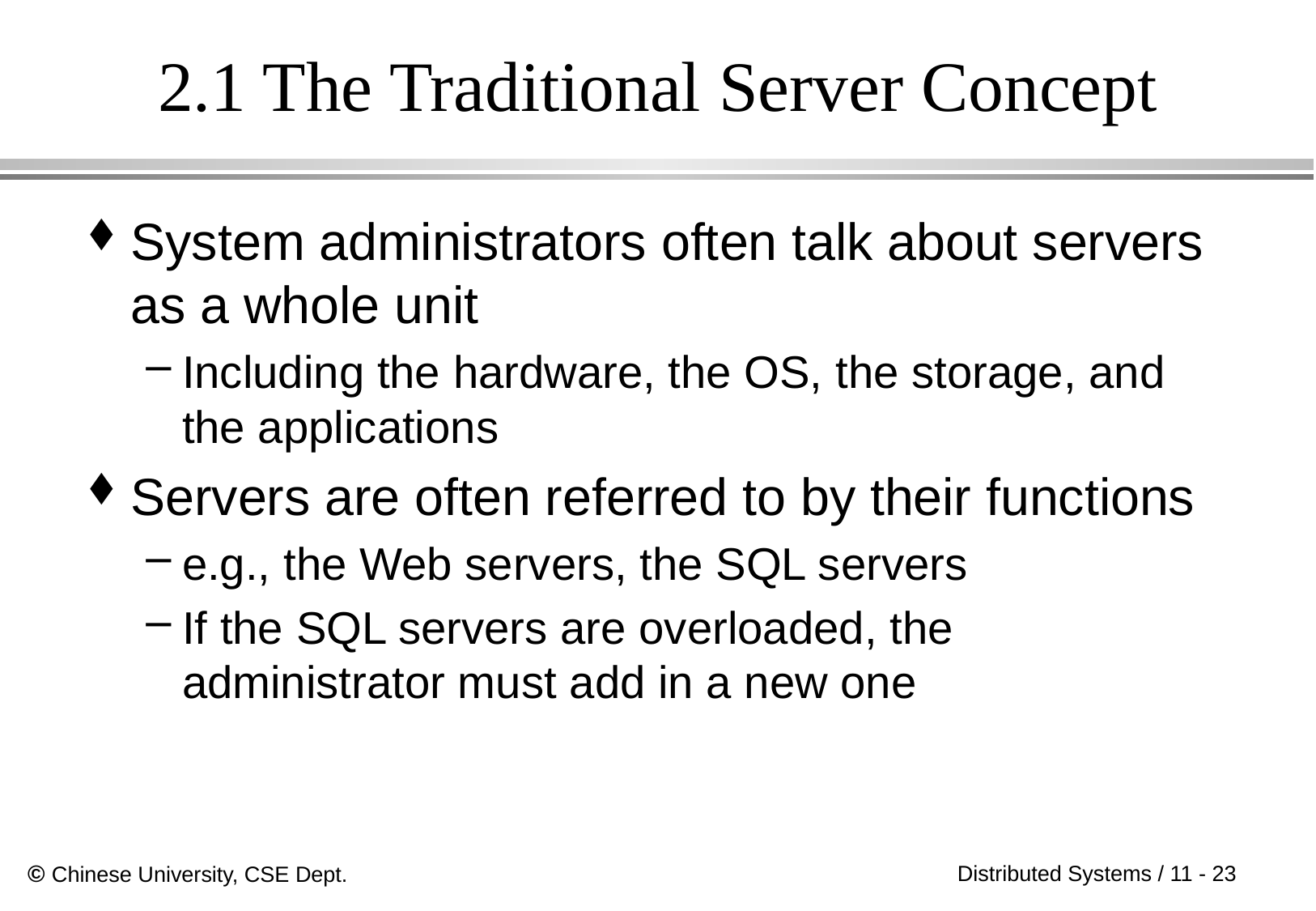

# 2.1 The Traditional Server Concept
System administrators often talk about servers as a whole unit
Including the hardware, the OS, the storage, and the applications
Servers are often referred to by their functions
e.g., the Web servers, the SQL servers
If the SQL servers are overloaded, the administrator must add in a new one